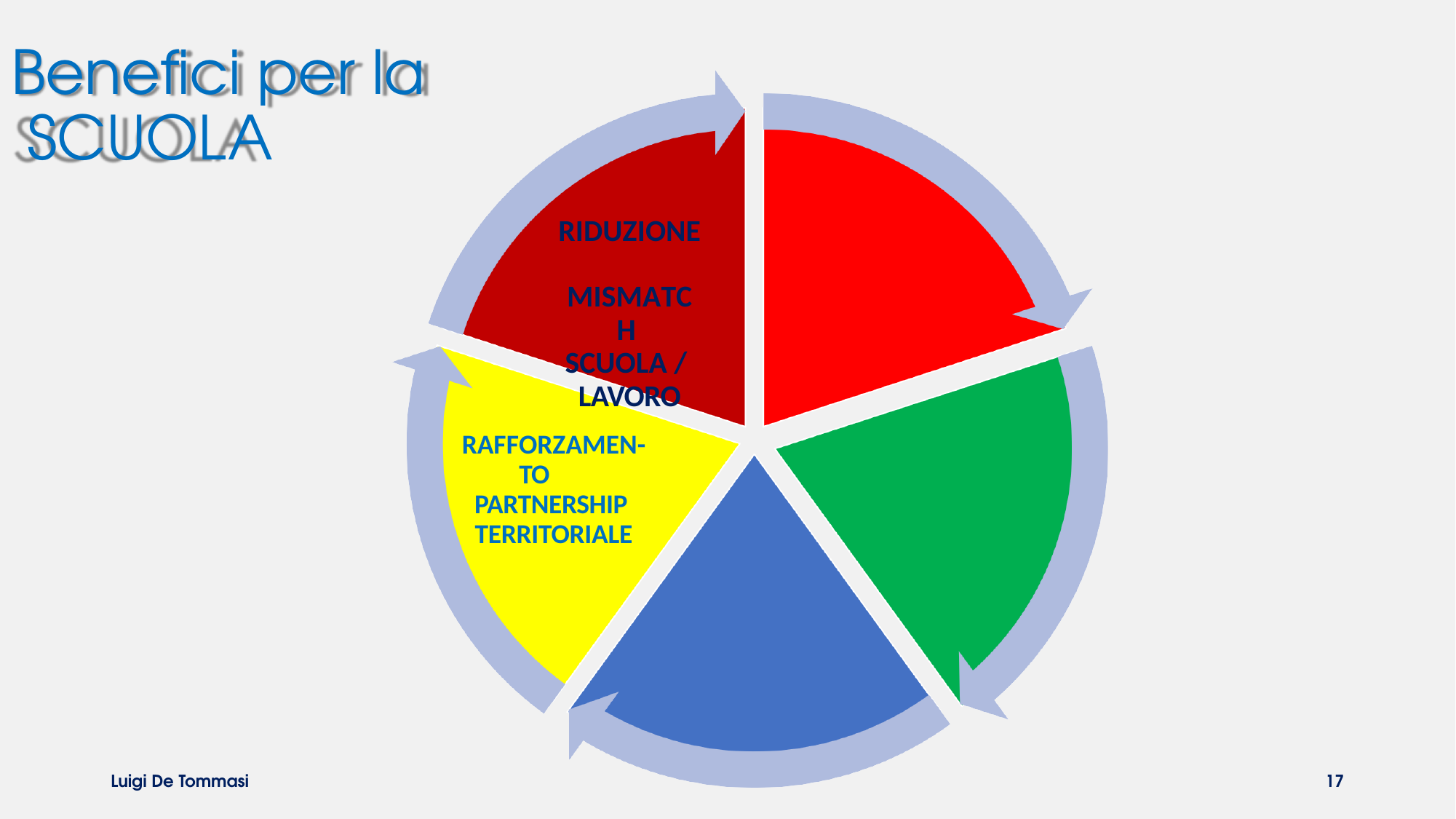

# Benefici per la  SCUOLA

RIDUZIONE  MISMATCH  SCUOLA /  LAVORO
INNOVAZIONE  DIDATTICA
RAFFORZAMEN-  TO         PARTNERSHIP  TERRITORIALE
RIDUZIONE  DISPERSIONE
MOTIVAZIONE  AGLI   APPRENDIMEN  TI
Luigi De Tommasi
17